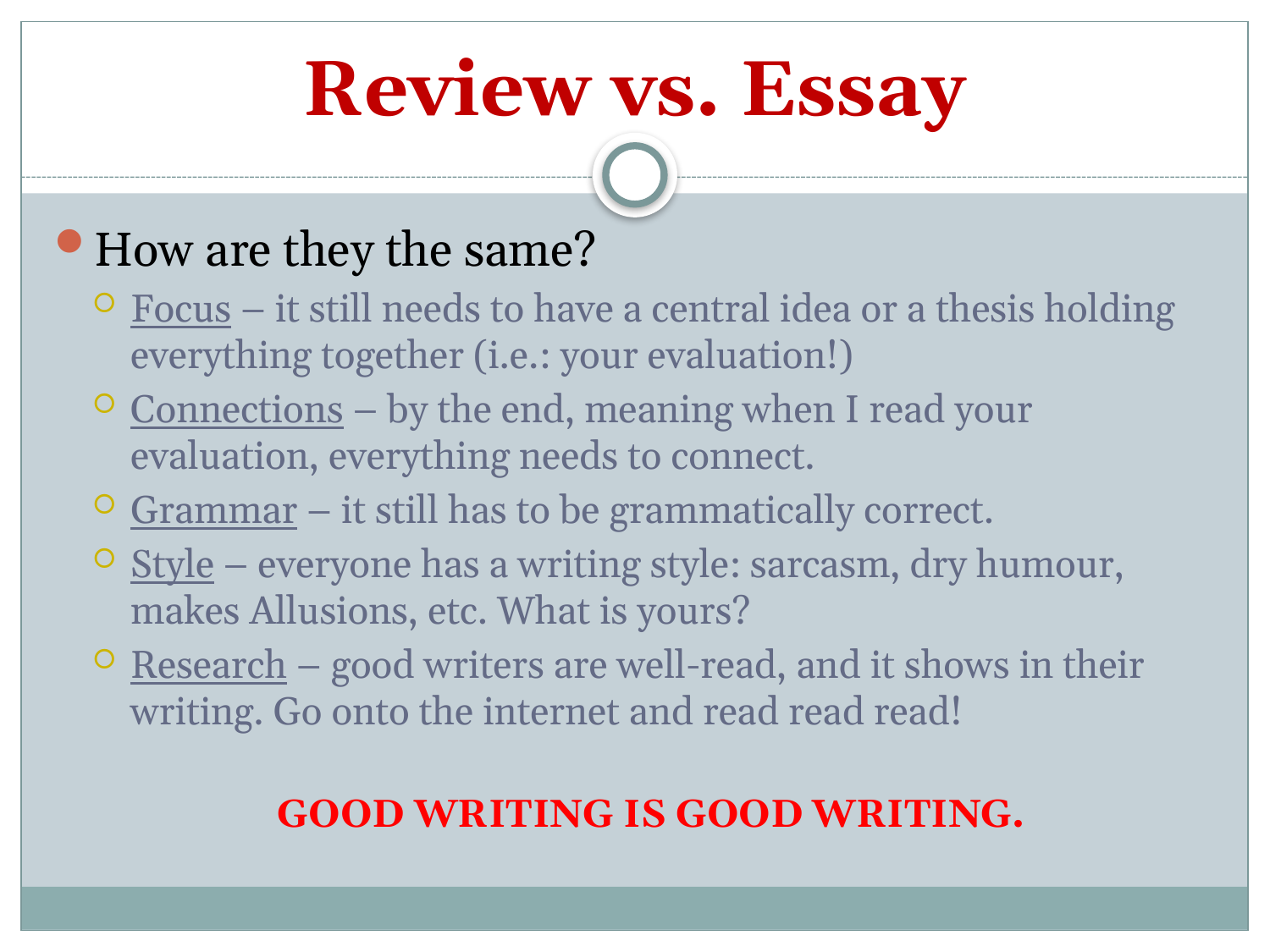

# Review vs. Essay
How are they the same?
Focus – it still needs to have a central idea or a thesis holding everything together (i.e.: your evaluation!)
Connections – by the end, meaning when I read your evaluation, everything needs to connect.
Grammar – it still has to be grammatically correct.
Style – everyone has a writing style: sarcasm, dry humour, makes Allusions, etc. What is yours?
Research – good writers are well-read, and it shows in their writing. Go onto the internet and read read read!

GOOD WRITING IS GOOD WRITING.